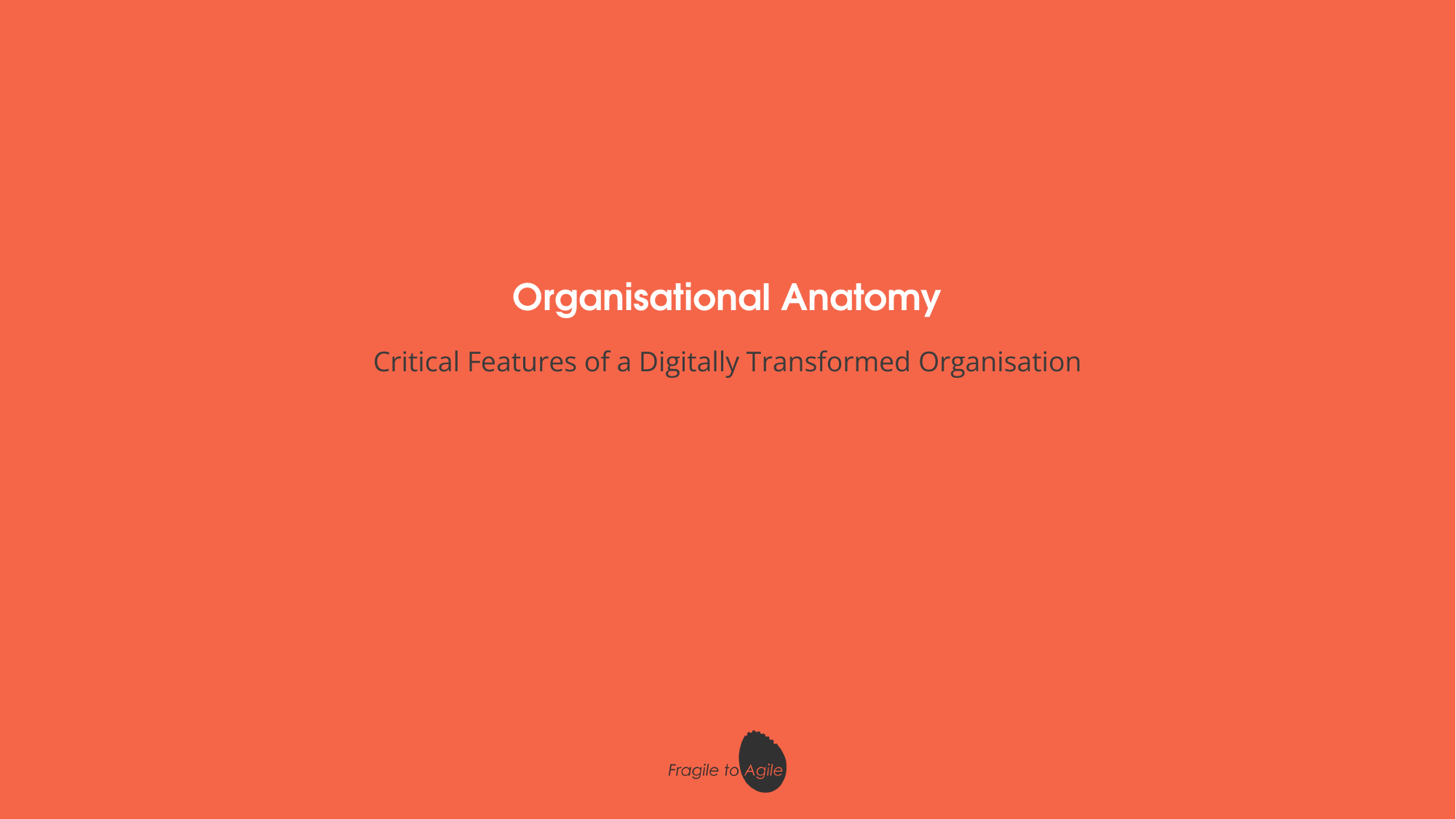

# Organisational Anatomy
Critical Features of a Digitally Transformed Organisation